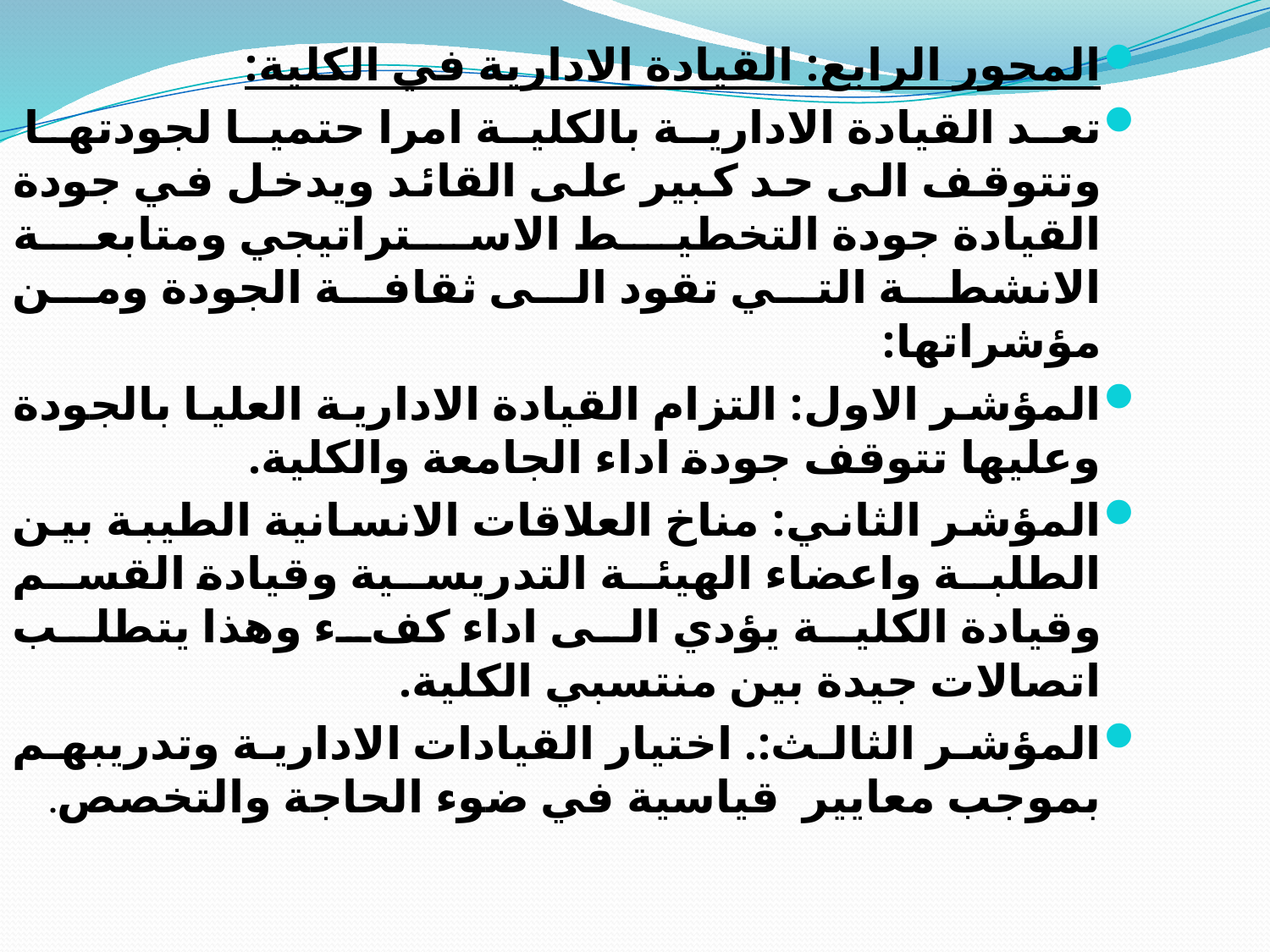

المحور الرابع: القيادة الادارية في الكلية:
تعد القيادة الادارية بالكلية امرا حتميا لجودتها  وتتوقف الى حد كبير على القائد ويدخل في جودة القيادة جودة التخطيط الاستراتيجي ومتابعة الانشطة التي تقود الى ثقافة الجودة ومن مؤشراتها:
المؤشر الاول: التزام القيادة الادارية العليا بالجودة وعليها تتوقف جودة اداء الجامعة والكلية.
المؤشر الثاني: مناخ العلاقات الانسانية الطيبة بين الطلبة واعضاء الهيئة التدريسية وقيادة القسم وقيادة الكلية يؤدي الى اداء كفء وهذا يتطلب اتصالات جيدة بين منتسبي الكلية.
المؤشر الثالث:. اختيار القيادات الادارية وتدريبهم بموجب معايير  قياسية في ضوء الحاجة والتخصص.